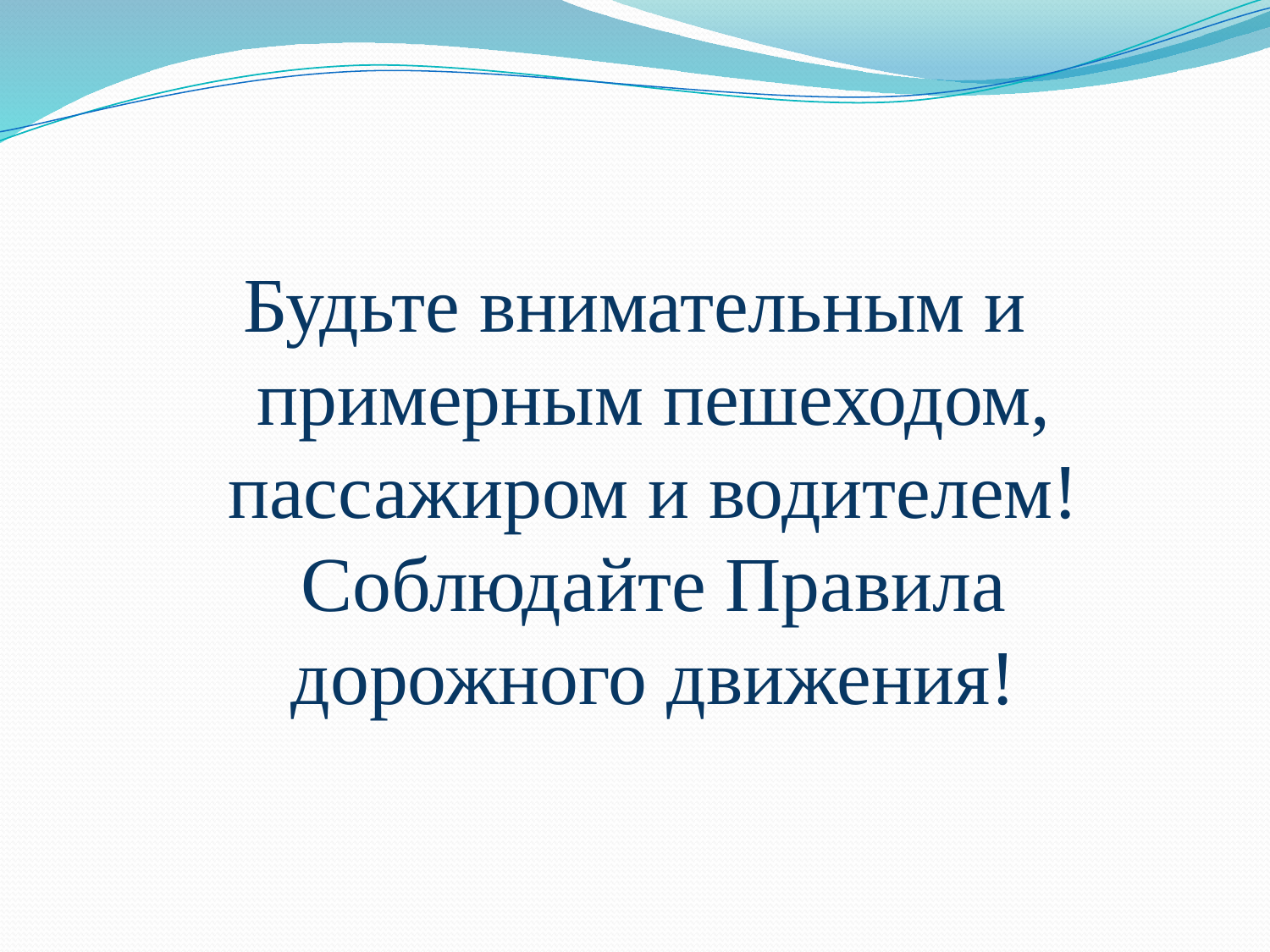

Будьте внимательным и примерным пешеходом, пассажиром и водителем! Соблюдайте Правила дорожного движения!